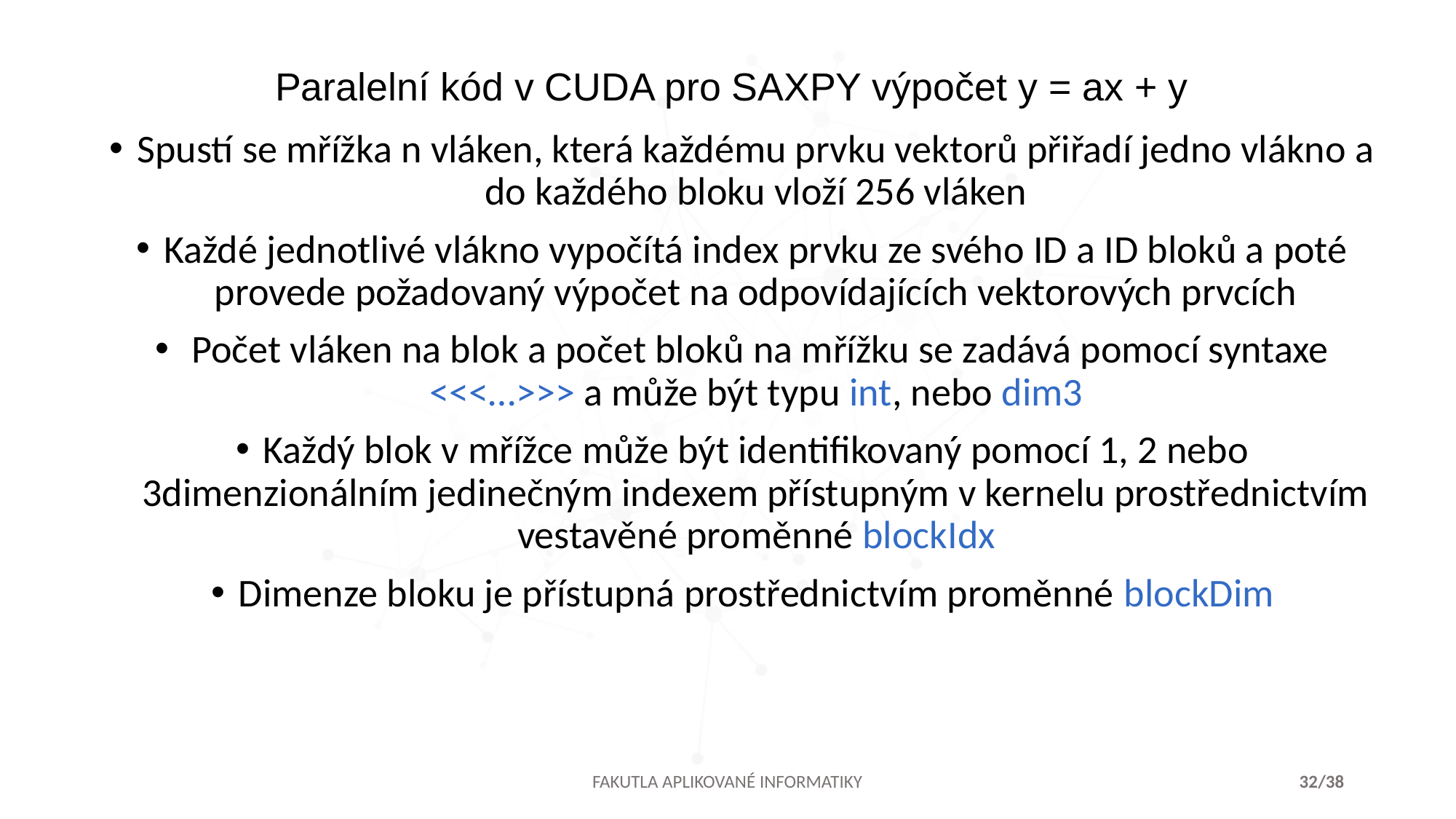

Paralelní kód v CUDA pro SAXPY výpočet y = ax + y
Spustí se mřížka n vláken, která každému prvku vektorů přiřadí jedno vlákno a do každého bloku vloží 256 vláken
Každé jednotlivé vlákno vypočítá index prvku ze svého ID a ID bloků a poté provede požadovaný výpočet na odpovídajících vektorových prvcích
 Počet vláken na blok a počet bloků na mřížku se zadává pomocí syntaxe <<<…>>> a může být typu int, nebo dim3
Každý blok v mřížce může být identifikovaný pomocí 1, 2 nebo 3dimenzionálním jedinečným indexem přístupným v kernelu prostřednictvím vestavěné proměnné blockIdx
Dimenze bloku je přístupná prostřednictvím proměnné blockDim
FAKUTLA APLIKOVANÉ INFORMATIKY
32/38